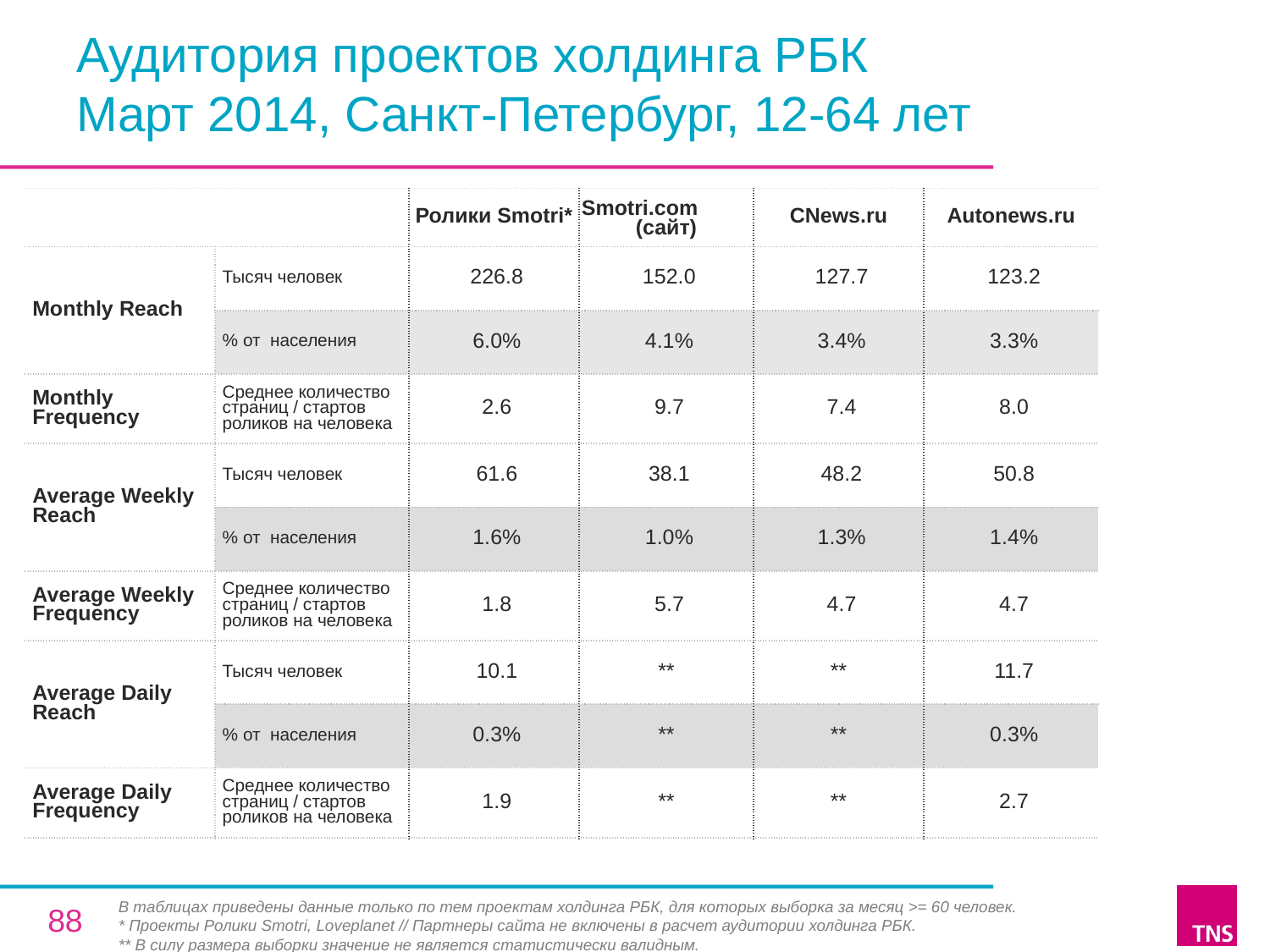

# Аудитория проектов холдинга РБК Март 2014, Санкт-Петербург, 12-64 лет
|  |  | Ролики Smotri\* | Smotri.com (сайт) | CNews.ru | Autonews.ru |
| --- | --- | --- | --- | --- | --- |
| Monthly Reach | Тысяч человек | 226.8 | 152.0 | 127.7 | 123.2 |
|  | % от населения | 6.0% | 4.1% | 3.4% | 3.3% |
| Monthly Frequency | Среднее количество страниц / стартов роликов на человека | 2.6 | 9.7 | 7.4 | 8.0 |
| Average Weekly Reach | Тысяч человек | 61.6 | 38.1 | 48.2 | 50.8 |
|  | % от населения | 1.6% | 1.0% | 1.3% | 1.4% |
| Average Weekly Frequency | Среднее количество страниц / стартов роликов на человека | 1.8 | 5.7 | 4.7 | 4.7 |
| Average Daily Reach | Тысяч человек | 10.1 | \*\* | \*\* | 11.7 |
|  | % от населения | 0.3% | \*\* | \*\* | 0.3% |
| Average Daily Frequency | Среднее количество страниц / стартов роликов на человека | 1.9 | \*\* | \*\* | 2.7 |
В таблицах приведены данные только по тем проектам холдинга РБК, для которых выборка за месяц >= 60 человек.
* Проекты Ролики Smotri, Loveplanet // Партнеры сайта не включены в расчет аудитории холдинга РБК.
** В силу размера выборки значение не является статистически валидным.
88